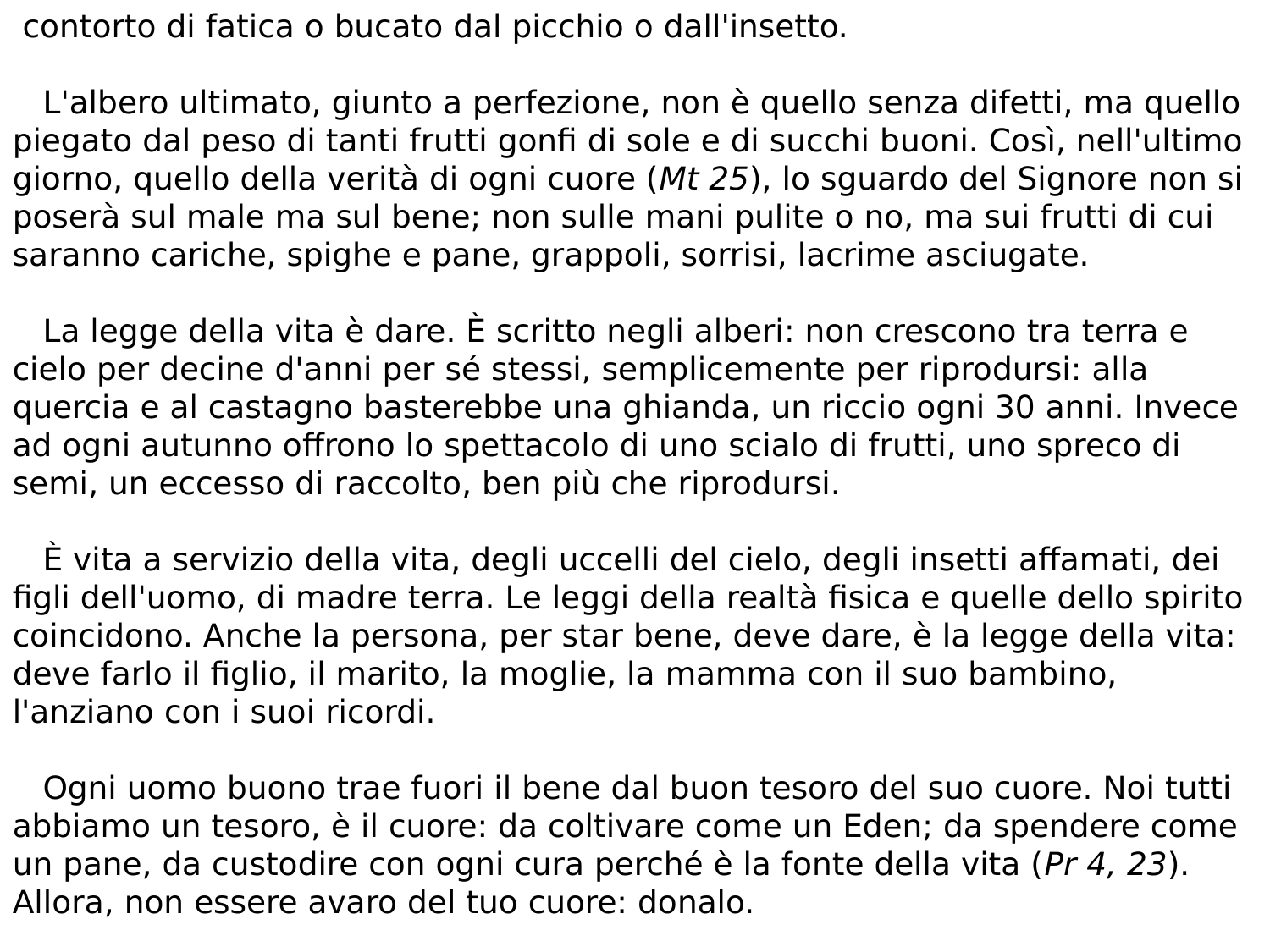

contorto di fatica o bucato dal picchio o dall'insetto.

   L'albero ultimato, giunto a perfezione, non è quello senza difetti, ma quello piegato dal peso di tanti frutti gonfi di sole e di succhi buoni. Così, nell'ultimo giorno, quello della verità di ogni cuore (Mt 25), lo sguardo del Signore non si poserà sul male ma sul bene; non sulle mani pulite o no, ma sui frutti di cui saranno cariche, spighe e pane, grappoli, sorrisi, lacrime asciugate.
   La legge della vita è dare. È scritto negli alberi: non crescono tra terra e cielo per decine d'anni per sé stessi, semplicemente per riprodursi: alla quercia e al castagno basterebbe una ghianda, un riccio ogni 30 anni. Invece ad ogni autunno offrono lo spettacolo di uno scialo di frutti, uno spreco di semi, un eccesso di raccolto, ben più che riprodursi.

   È vita a servizio della vita, degli uccelli del cielo, degli insetti affamati, dei figli dell'uomo, di madre terra. Le leggi della realtà fisica e quelle dello spirito coincidono. Anche la persona, per star bene, deve dare, è la legge della vita: deve farlo il figlio, il marito, la moglie, la mamma con il suo bambino, l'anziano con i suoi ricordi.

   Ogni uomo buono trae fuori il bene dal buon tesoro del suo cuore. Noi tutti abbiamo un tesoro, è il cuore: da coltivare come un Eden; da spendere come un pane, da custodire con ogni cura perché è la fonte della vita (Pr 4, 23). Allora, non essere avaro del tuo cuore: donalo.